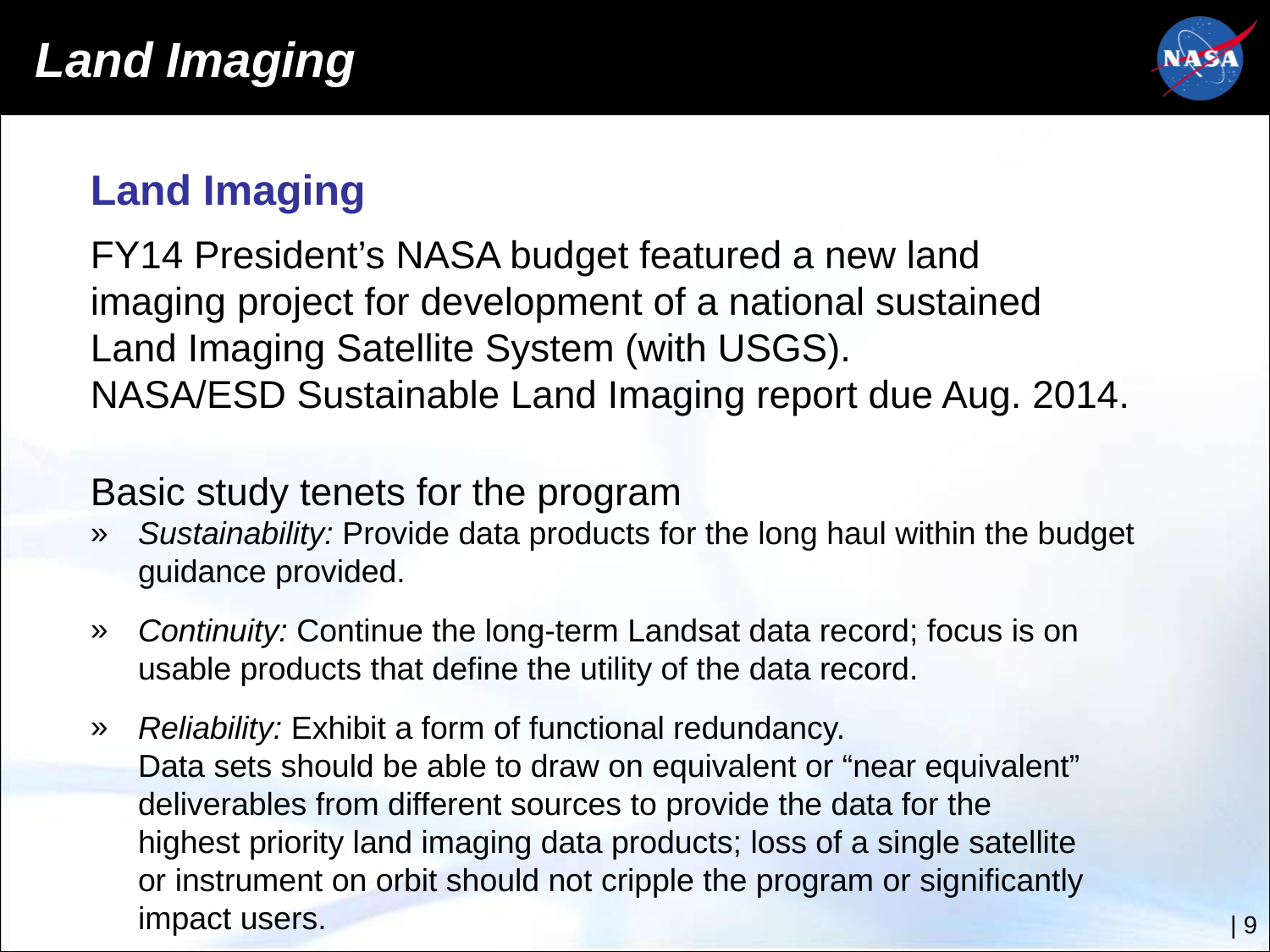

Land Imaging
Land Imaging
FY14 President’s NASA budget featured a new land
imaging project for development of a national sustained
Land Imaging Satellite System (with USGS).
NASA/ESD Sustainable Land Imaging report due Aug. 2014.

Basic study tenets for the program
Sustainability: Provide data products for the long haul within the budget guidance provided.
Continuity: Continue the long-term Landsat data record; focus is on usable products that define the utility of the data record.
Reliability: Exhibit a form of functional redundancy.
Data sets should be able to draw on equivalent or “near equivalent” deliverables from different sources to provide the data for the
highest priority land imaging data products; loss of a single satellite
or instrument on orbit should not cripple the program or significantly impact users.
|‌ 9